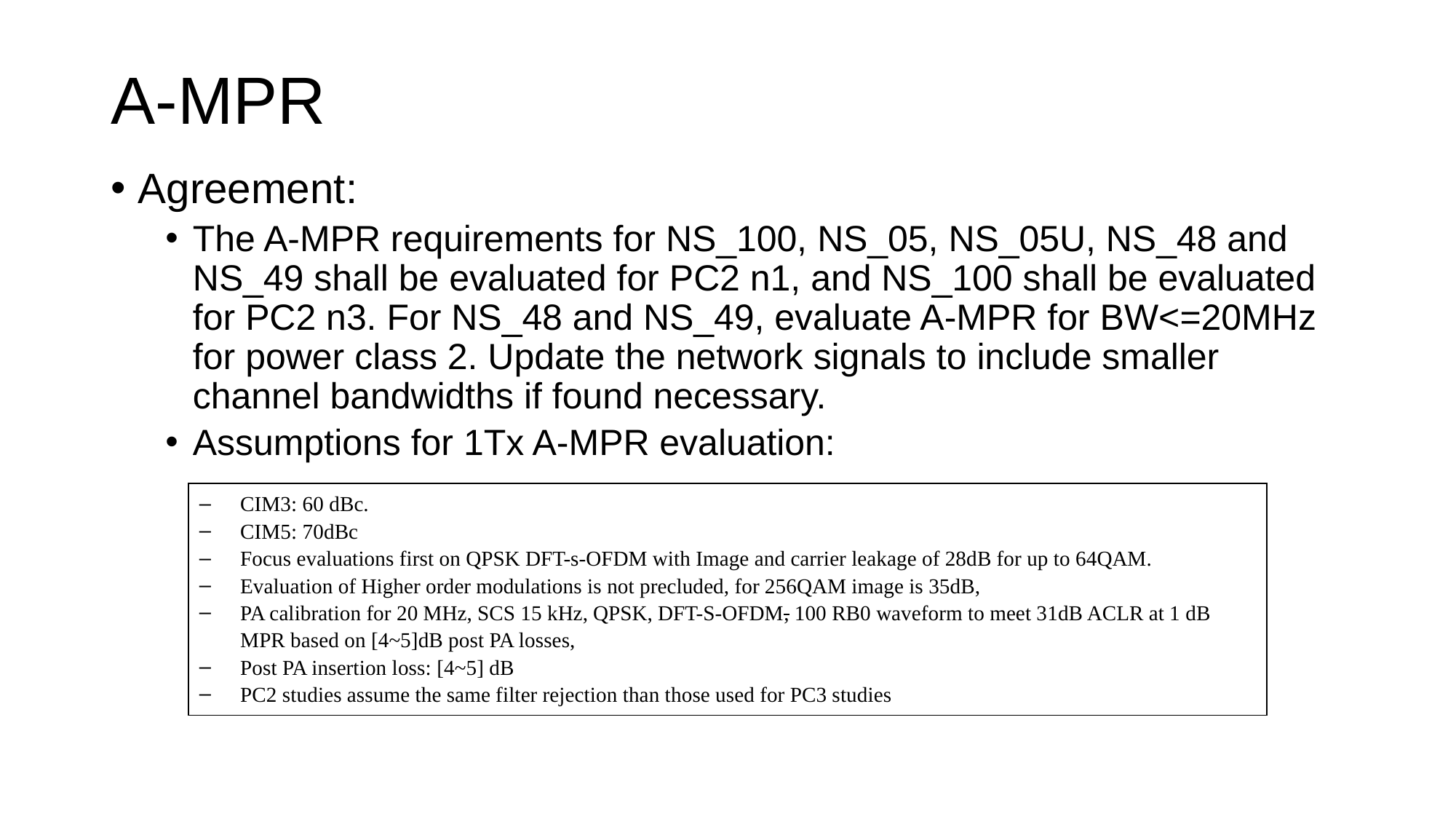

# A-MPR
Agreement:
The A-MPR requirements for NS_100, NS_05, NS_05U, NS_48 and NS_49 shall be evaluated for PC2 n1, and NS_100 shall be evaluated for PC2 n3. For NS_48 and NS_49, evaluate A-MPR for BW<=20MHz for power class 2. Update the network signals to include smaller channel bandwidths if found necessary.
Assumptions for 1Tx A-MPR evaluation:

CIM3: 60 dBc.
CIM5: 70dBc
Focus evaluations first on QPSK DFT-s-OFDM with Image and carrier leakage of 28dB for up to 64QAM.
Evaluation of Higher order modulations is not precluded, for 256QAM image is 35dB,
PA calibration for 20 MHz, SCS 15 kHz, QPSK, DFT-S-OFDM, 100 RB0 waveform to meet 31dB ACLR at 1 dB MPR based on [4~5]dB post PA losses,
Post PA insertion loss: [4~5] dB
PC2 studies assume the same filter rejection than those used for PC3 studies